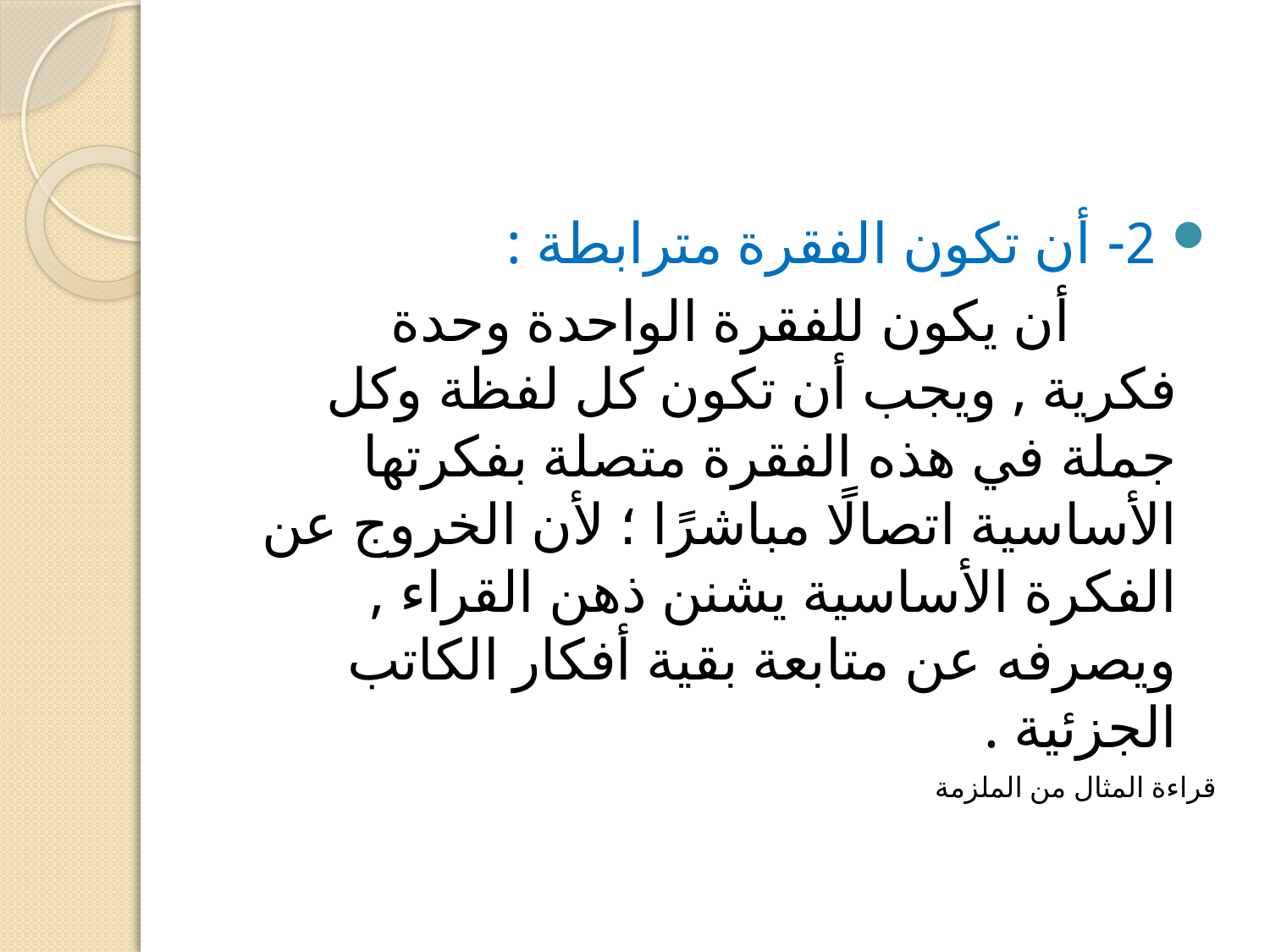

2- أن تكون الفقرة مترابطة :
         	 أن يكون للفقرة الواحدة وحدة فكرية , ويجب أن تكون كل لفظة وكل جملة في هذه الفقرة متصلة بفكرتها الأساسية اتصالًا مباشرًا ؛ لأن الخروج عن الفكرة الأساسية يشنن ذهن القراء , ويصرفه عن متابعة بقية أفكار الكاتب الجزئية .
قراءة المثال من الملزمة